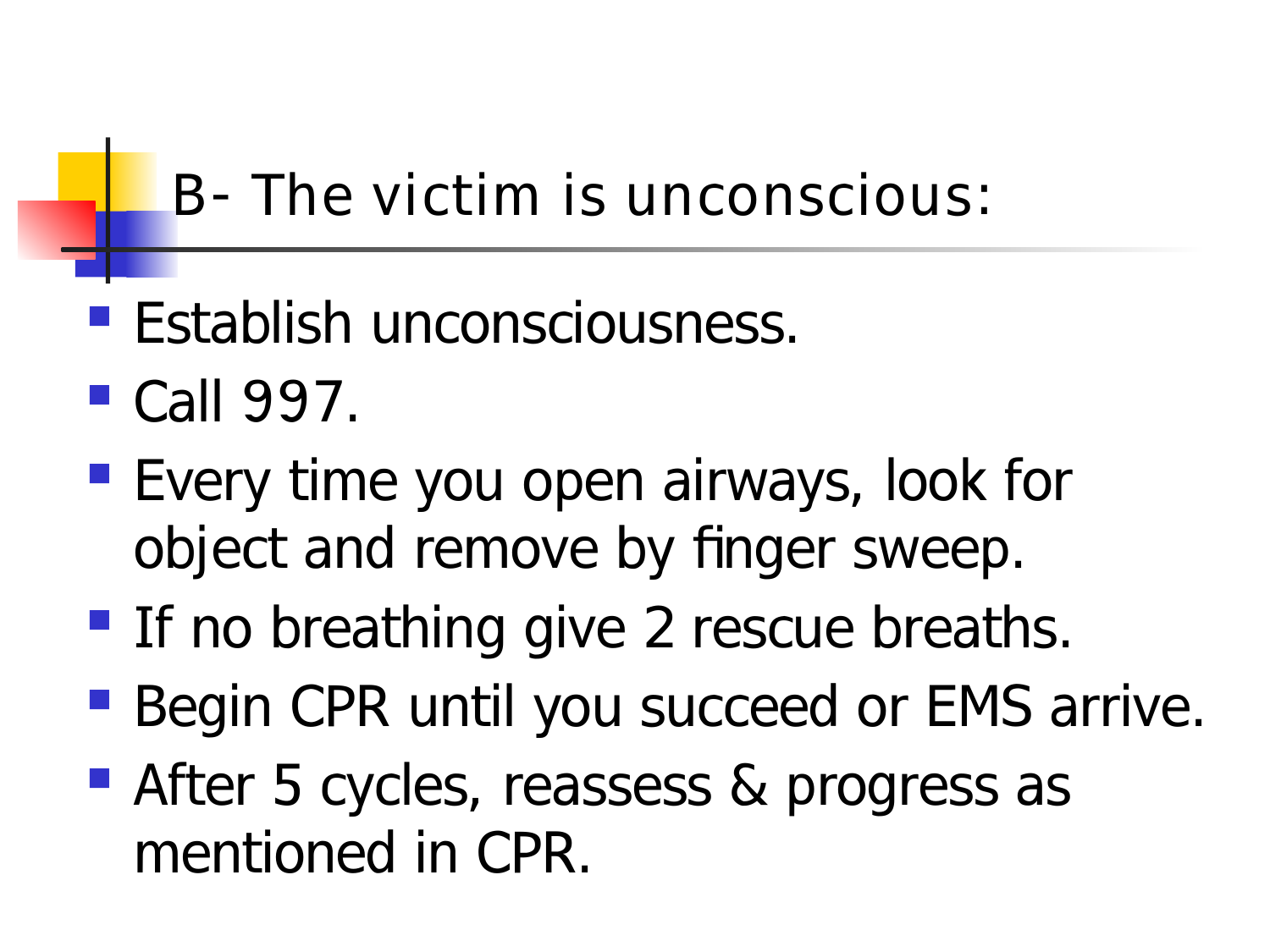

# B- The victim is unconscious:
Establish unconsciousness.
Call 997.
Every time you open airways, look for object and remove by finger sweep.
If no breathing give 2 rescue breaths.
Begin CPR until you succeed or EMS arrive.
After 5 cycles, reassess & progress as mentioned in CPR.